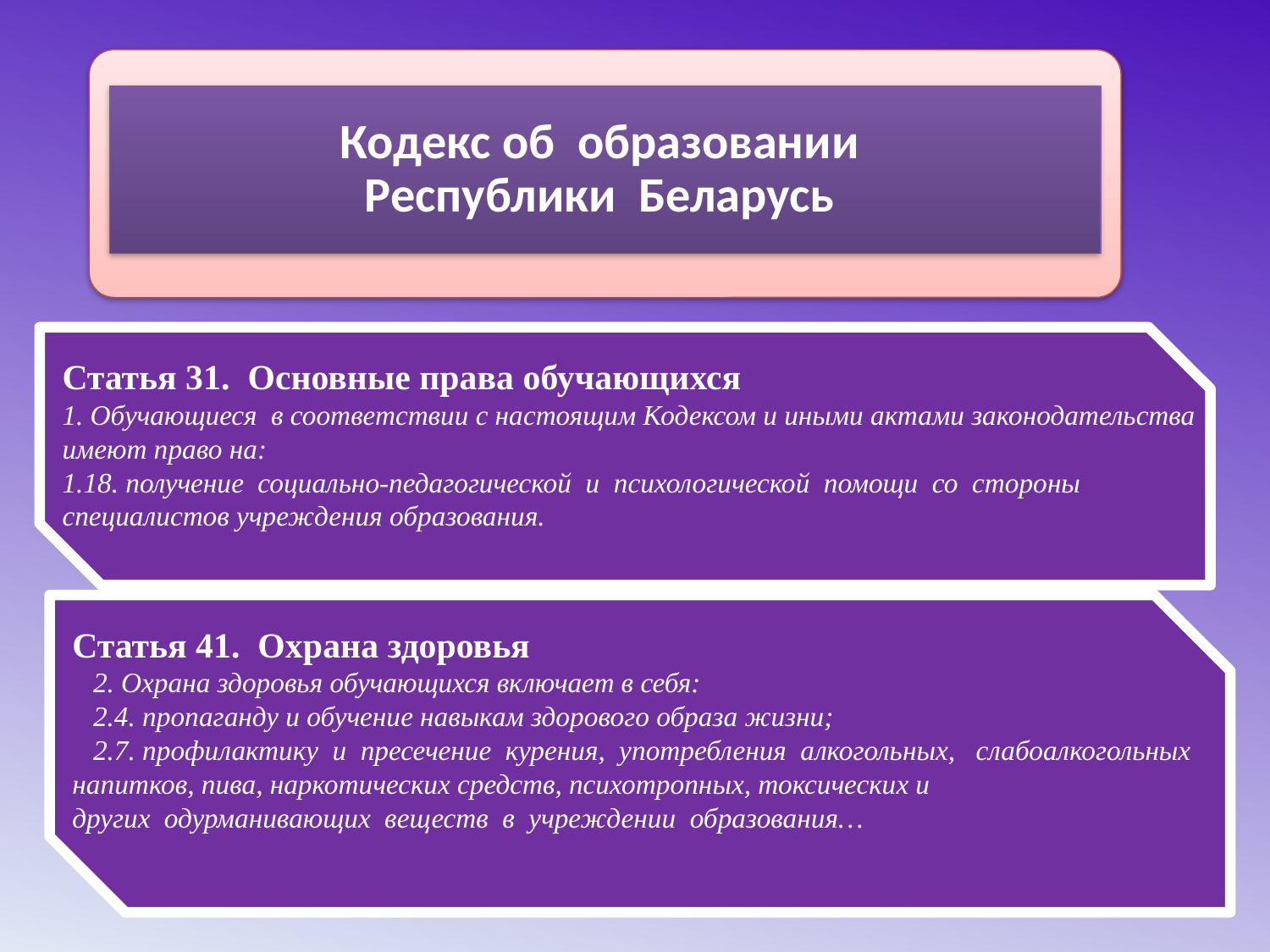

Кодекс об  образовании
Республики  Беларусь

Статья 31.  Основные права обучающихся
1. Обучающиеся  в соответствии с настоящим Кодексом и иными актами законодательства
имеют право на:
1.18. получение  социально-педагогической  и  психологической  помощи  со  стороны
специалистов учреждения образования.

Статья 41.  Охрана здоровья
   2. Охрана здоровья обучающихся включает в себя:
   2.4. пропаганду и обучение навыкам здорового образа жизни;
   2.7. профилактику  и  пресечение  курения,  употребления  алкогольных,   слабоалкогольных напитков, пива, наркотических средств, психотропных, токсических и
других  одурманивающих  веществ  в  учреждении  образования…